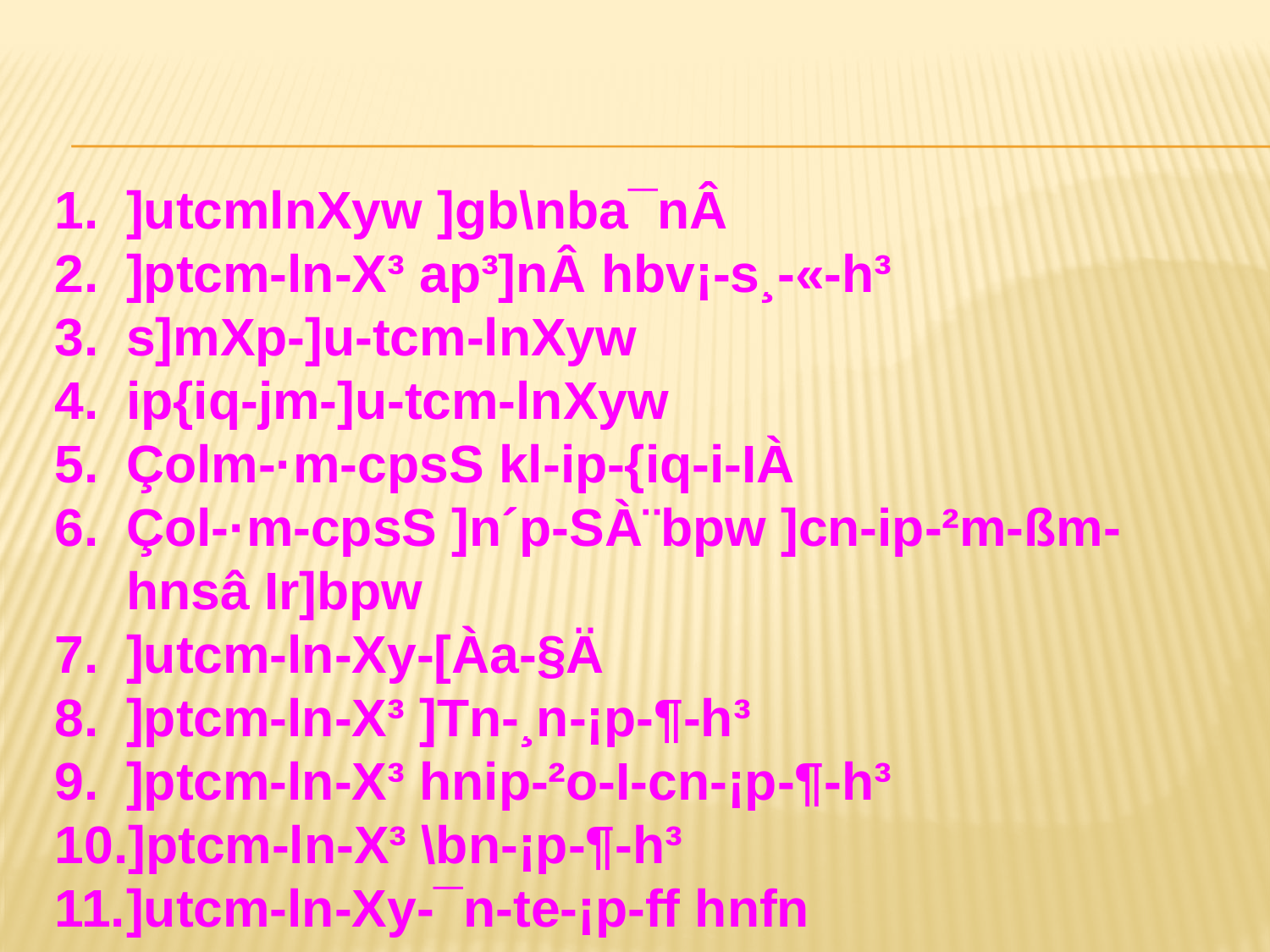

]utcmlnXyw ]gb\nba¯nÂ
]ptcm-ln-X³ ap³]nÂ hbv¡-s¸-«-h³
s]mXp-]u-tcm-lnXyw
ip{iq-jm-]u-tcm-lnXyw
Çolm-·m-cpsS kl-ip-{iq-i-IÀ
Çol-·m-cpsS ]n´p-SÀ¨bpw ]cn-ip-²m-ßm-hnsâ Ir]bpw
]utcm-ln-Xy-[Àa-§Ä
]ptcm-ln-X³ ]Tn-¸n-¡p-¶-h³
]ptcm-ln-X³ hnip-²o-I-cn-¡p-¶-h³
]ptcm-ln-X³ \bn-¡p-¶-h³
]utcm-ln-Xy-¯n-te-¡p-ff hnfn